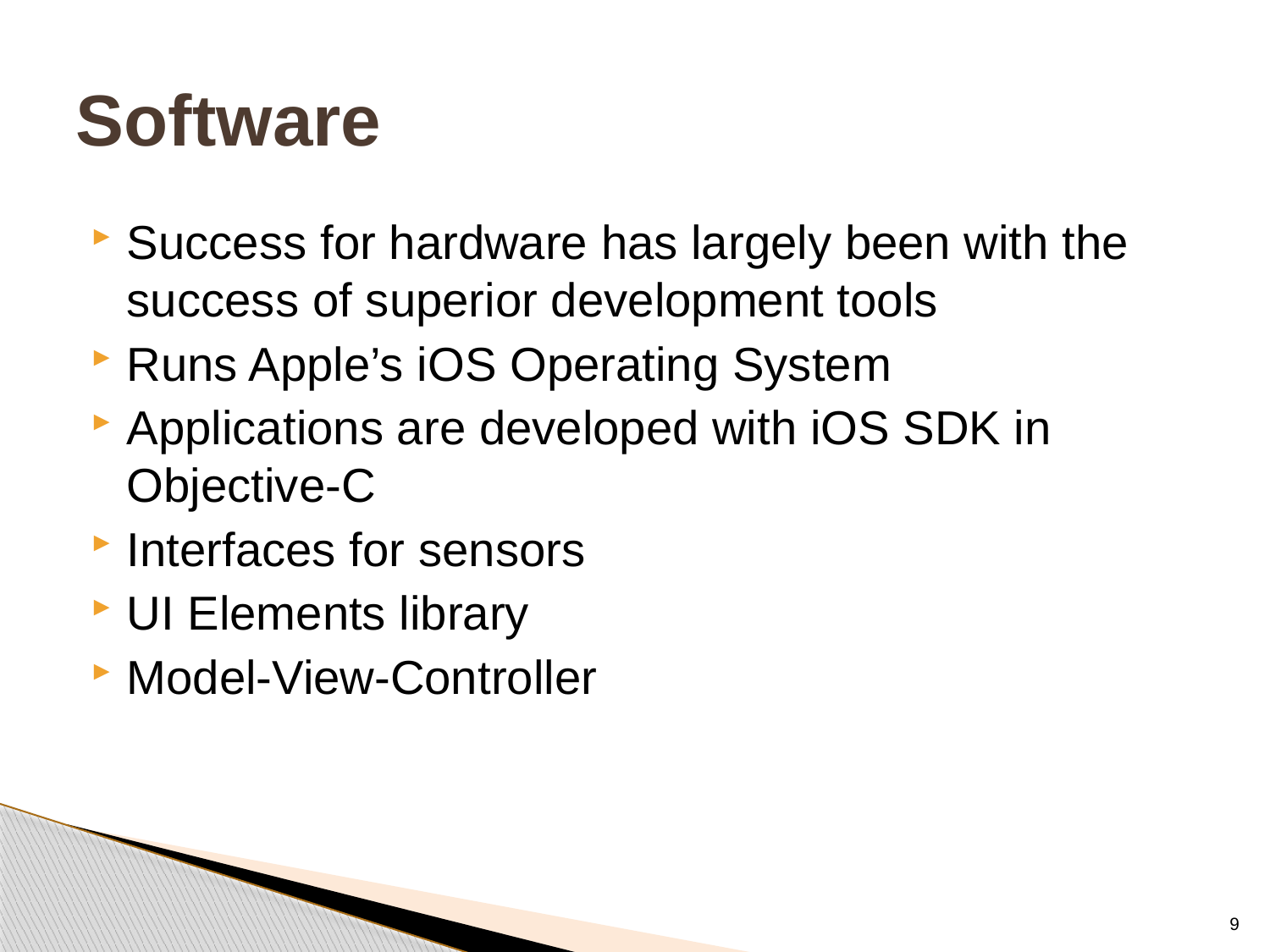

# Software
Success for hardware has largely been with the success of superior development tools
Runs Apple’s iOS Operating System
Applications are developed with iOS SDK in Objective-C
Interfaces for sensors
UI Elements library
Model-View-Controller
9